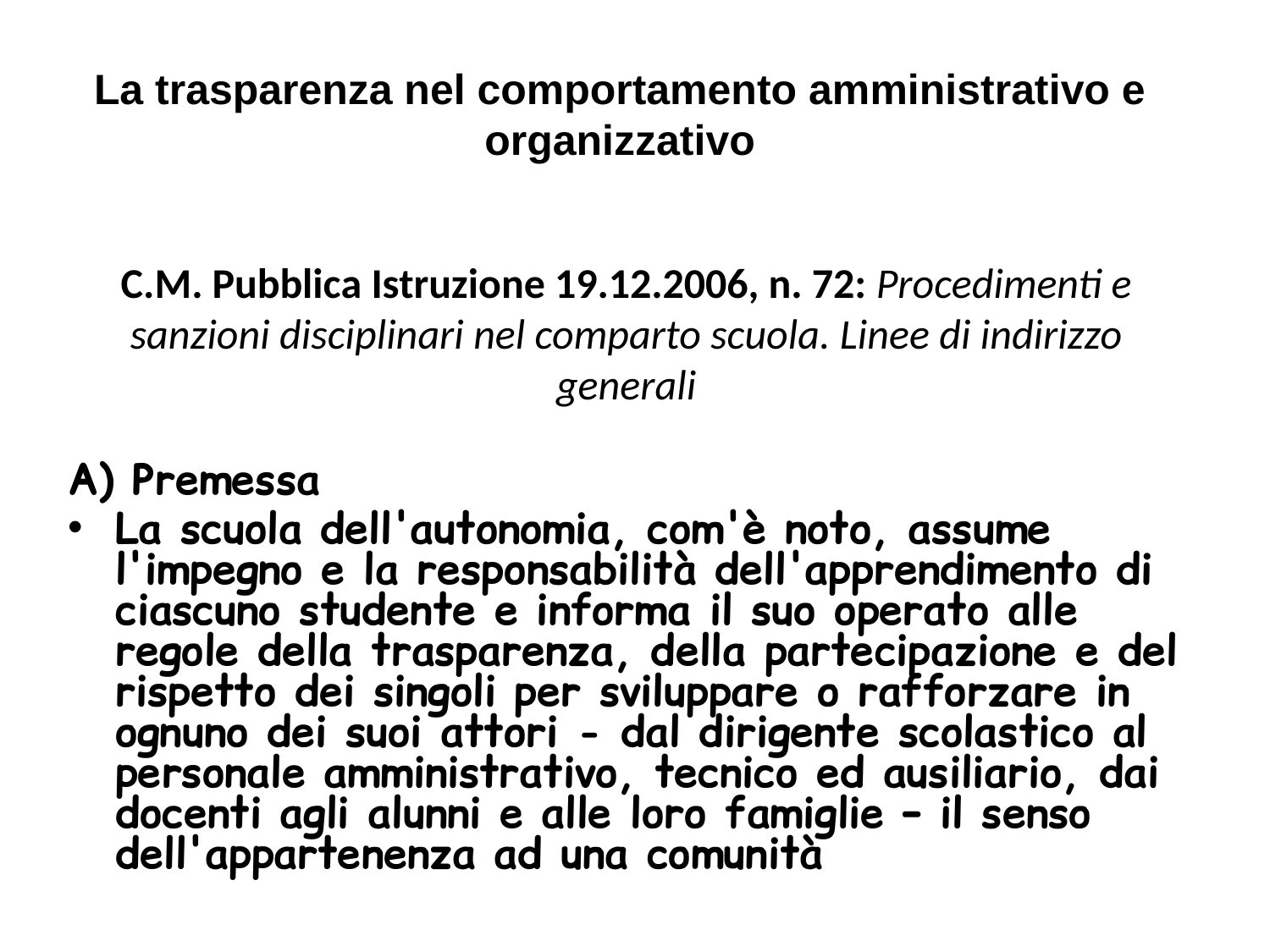

La trasparenza nel comportamento amministrativo e organizzativo
# C.M. Pubblica Istruzione 19.12.2006, n. 72: Procedimenti e sanzioni disciplinari nel comparto scuola. Linee di indirizzo generali
A) Premessa
La scuola dell'autonomia, com'è noto, assume l'impegno e la responsabilità dell'apprendimento di ciascuno studente e informa il suo operato alle regole della trasparenza, della partecipazione e del rispetto dei singoli per sviluppare o rafforzare in ognuno dei suoi attori - dal dirigente scolastico al personale amministrativo, tecnico ed ausiliario, dai docenti agli alunni e alle loro famiglie – il senso dell'appartenenza ad una comunità